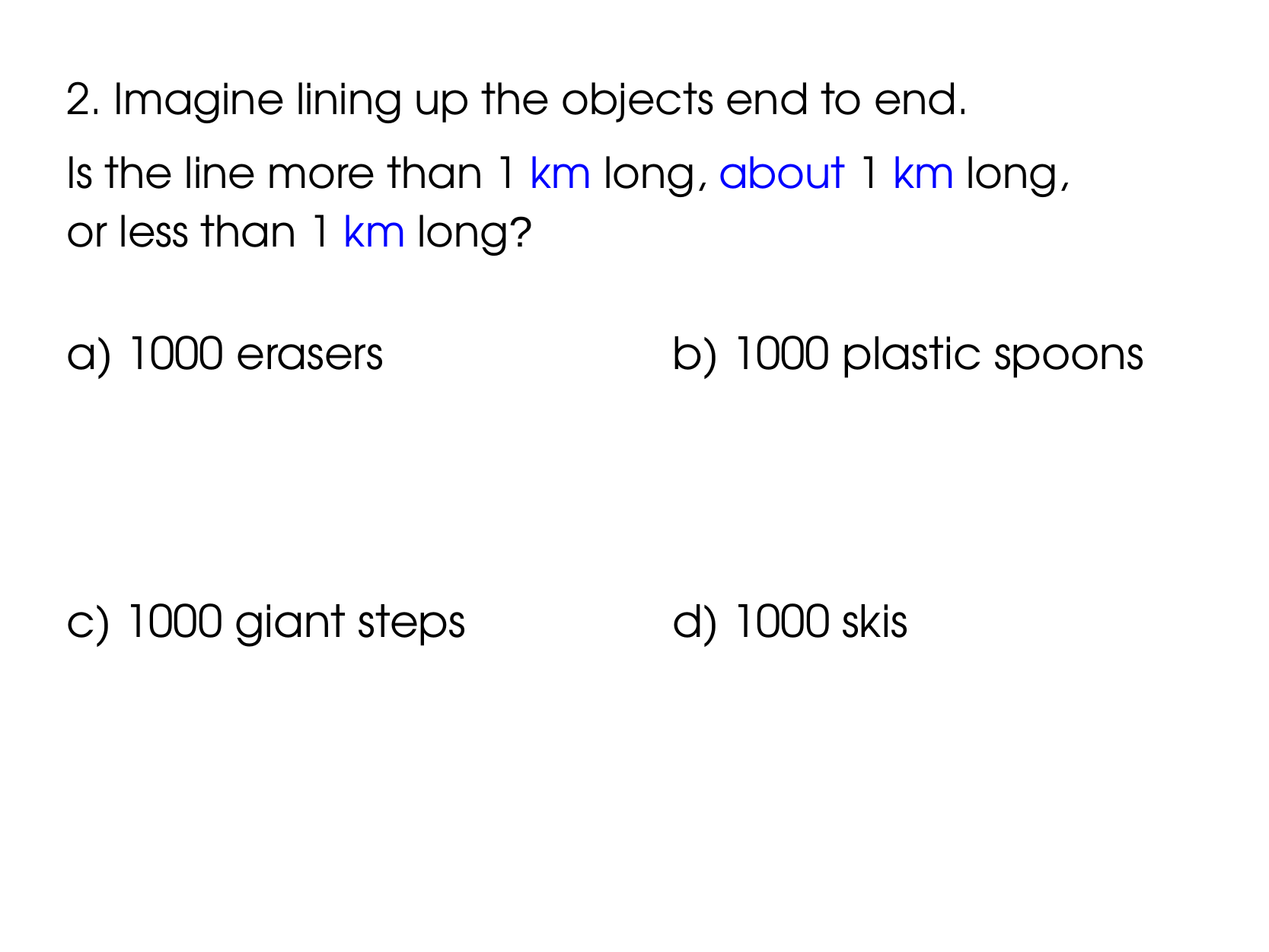

2. Imagine lining up the objects end to end.
Is the line more than 1 km long, about 1 km long,
or less than 1 km long?
a) 1000 erasers
b) 1000 plastic spoons
c) 1000 giant steps
d) 1000 skis